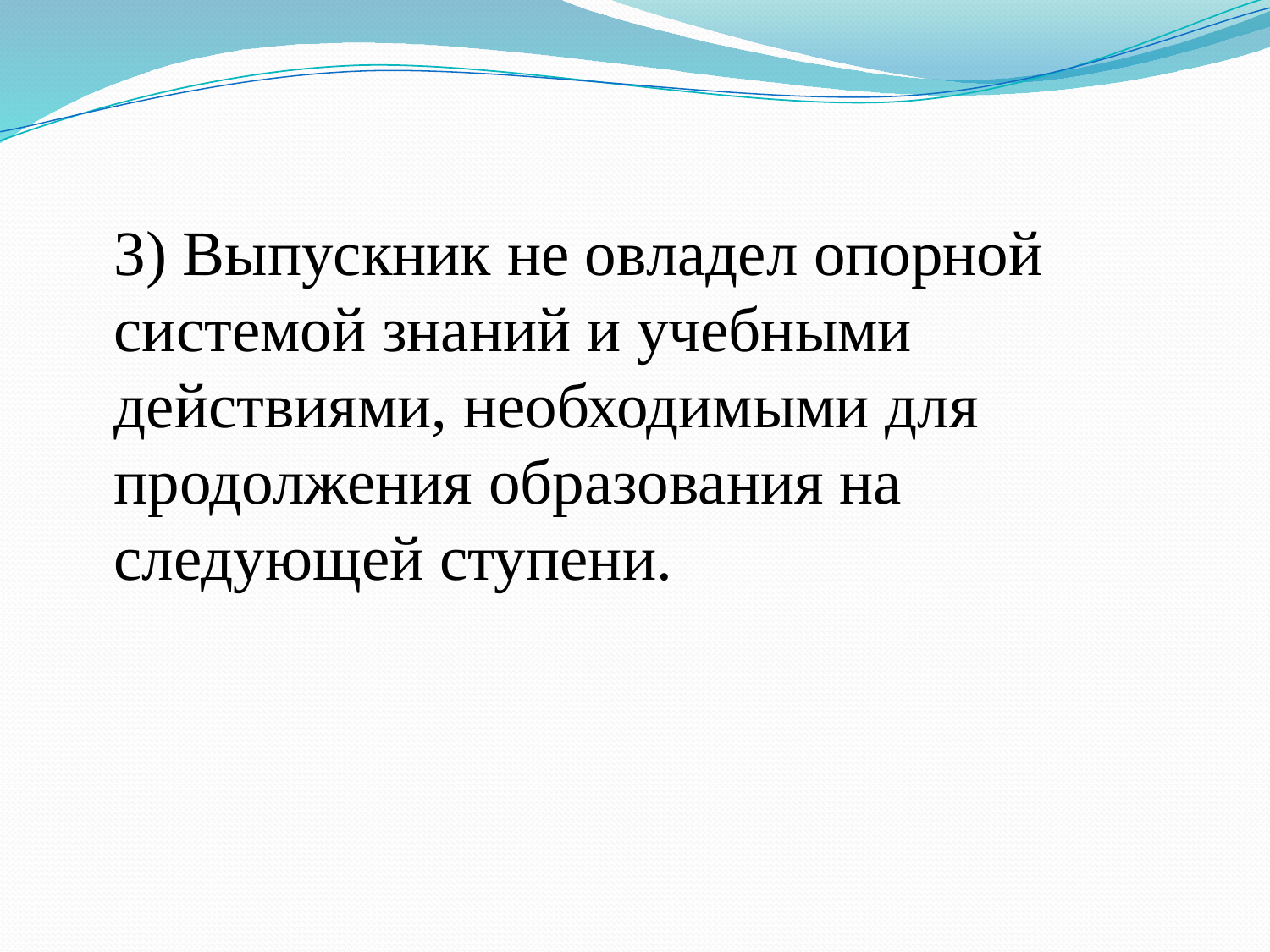

3) Выпускник не овладел опорной системой знаний и учебными действиями, необходимыми для продолжения образования на следующей ступени.